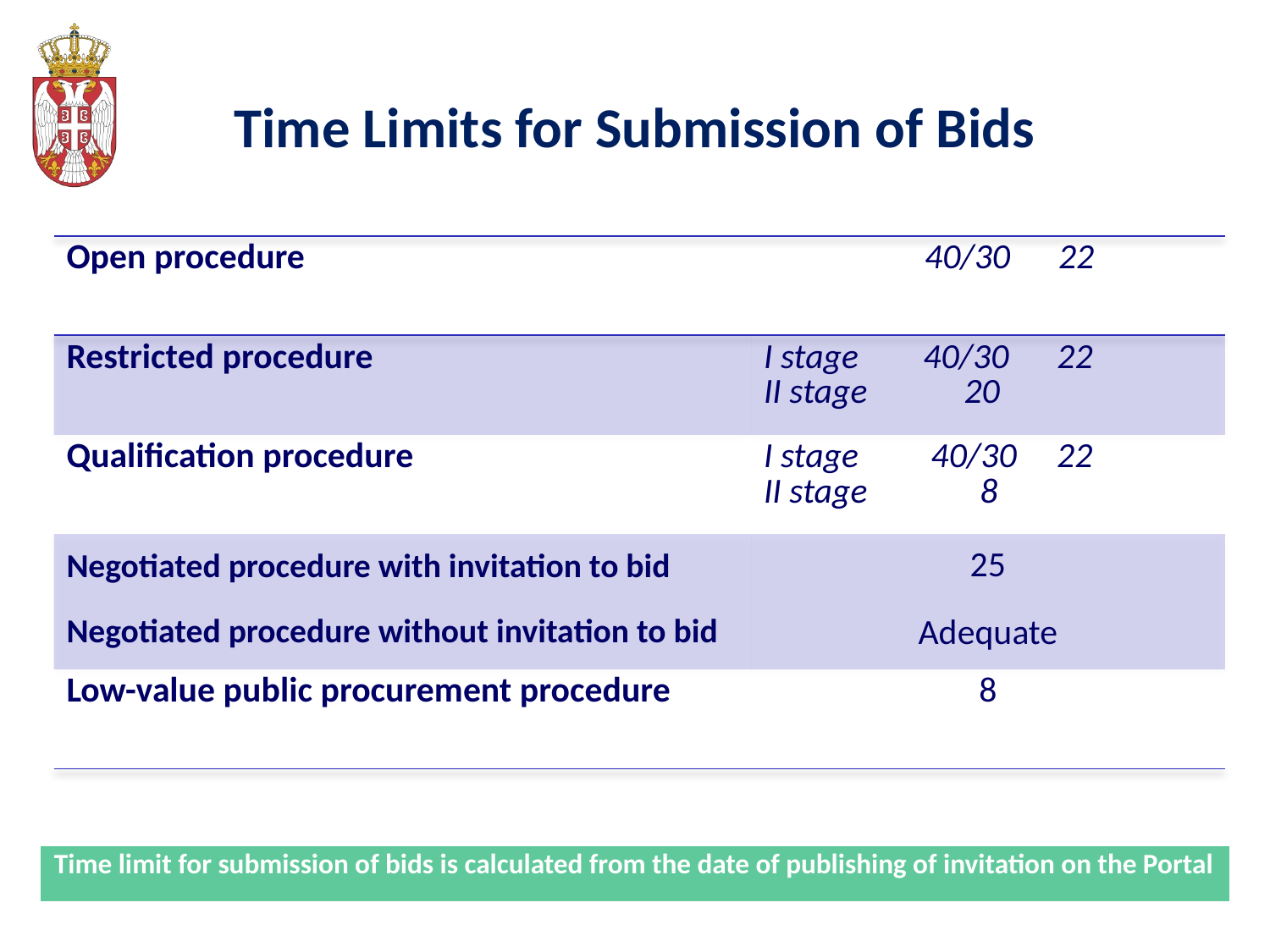

Time Limits for Submission of Bids
| Open procedure | 40/30 22 |
| --- | --- |
| Restricted procedure | I stage 40/30 22 II stage 20 |
| Qualification procedure | I stage 40/30 22 II stage 8 |
| Negotiated procedure with invitation to bid Negotiated procedure without invitation to bid | 25 Adequate |
| Low-value public procurement procedure | 8 |
| Time limit for submission of bids is calculated from the date of publishing of invitation on the Portal |
| --- |